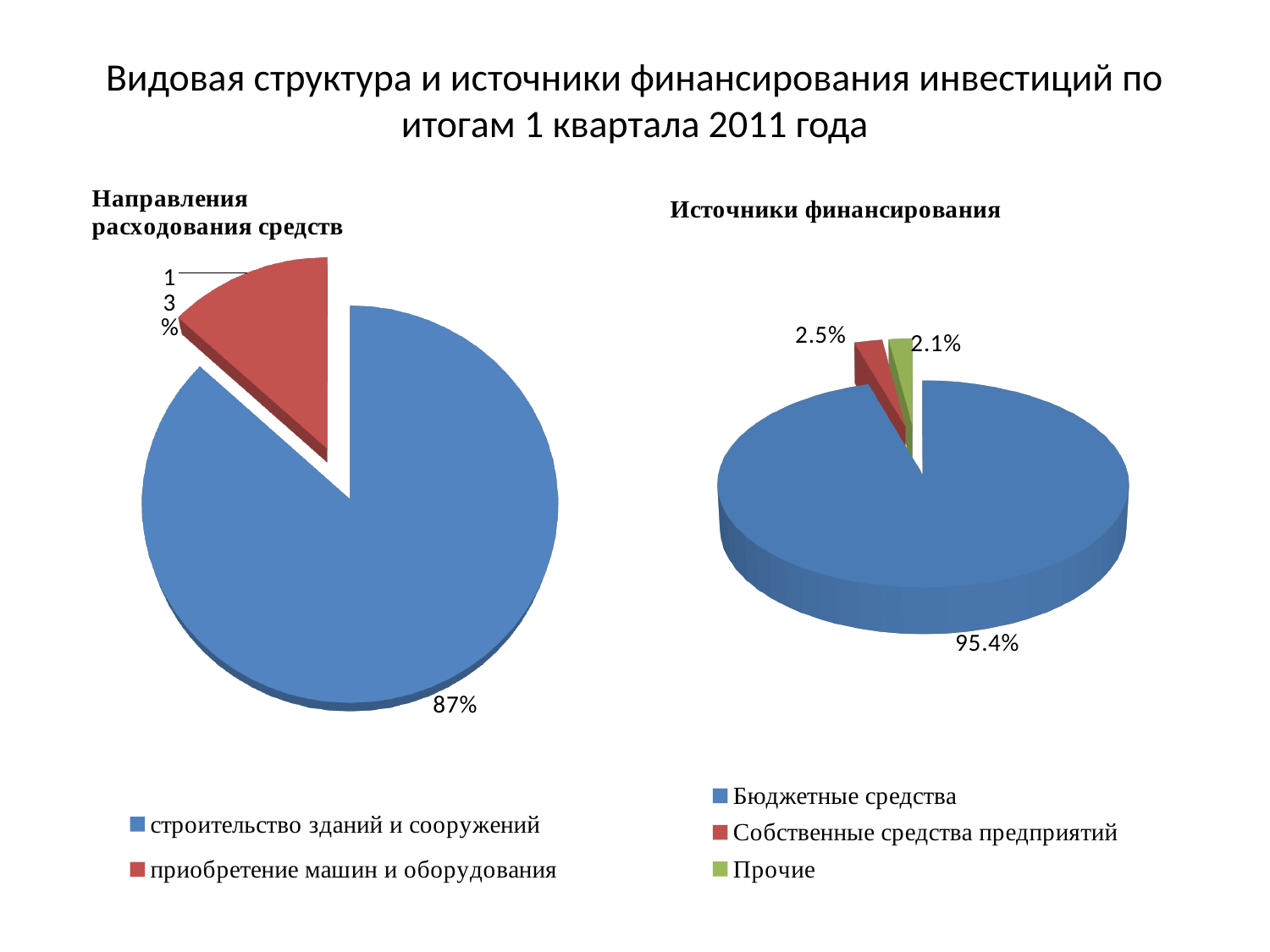

# Видовая структура и источники финансирования инвестиций по итогам 1 квартала 2011 года

[unsupported chart]

[unsupported chart]